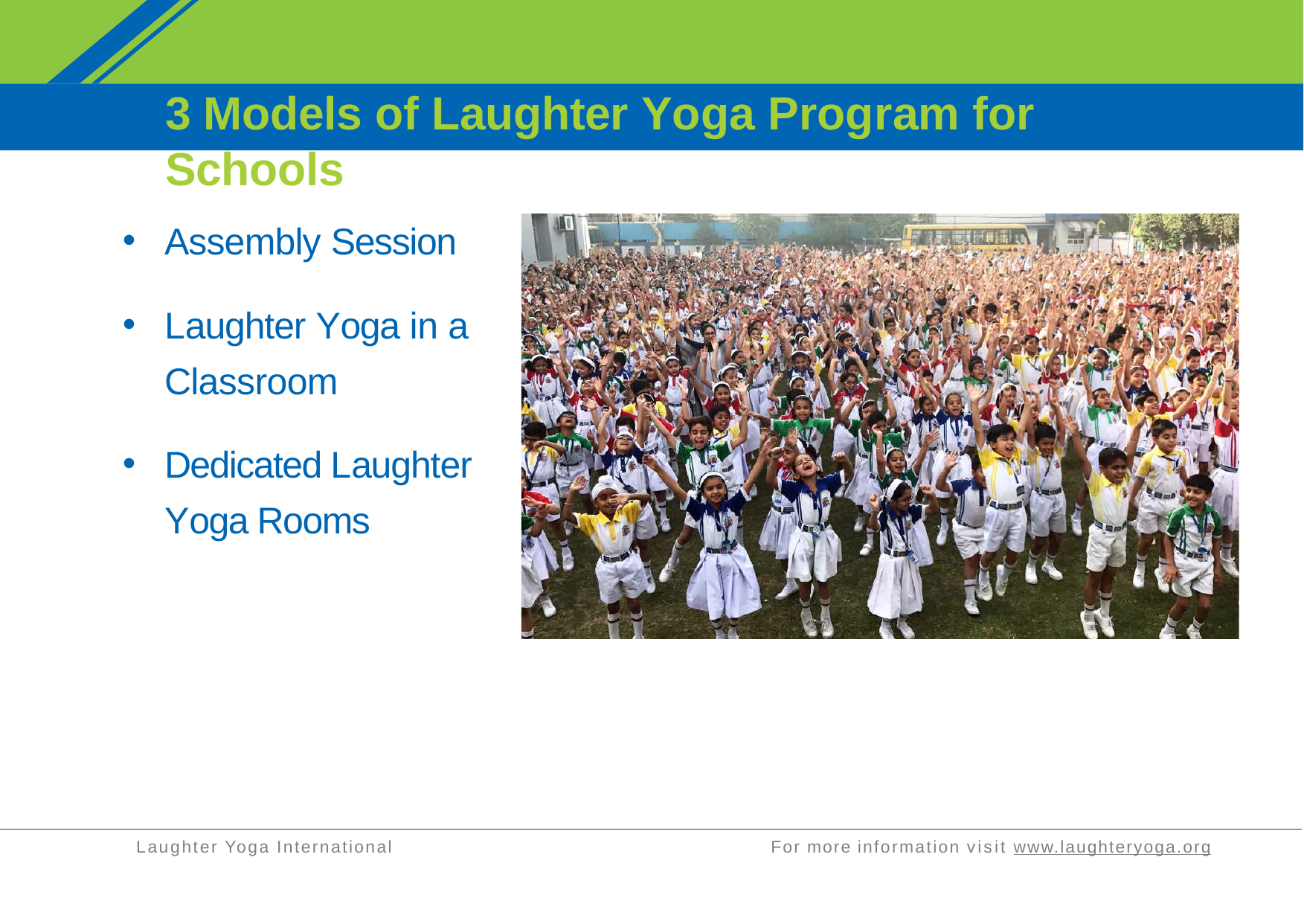

# 3 Models of Laughter Yoga Program for Schools

Assembly Session
Laughter Yoga in a Classroom
Dedicated Laughter Yoga Rooms

Laughter Yoga International
For more information visit www.laughteryoga.org